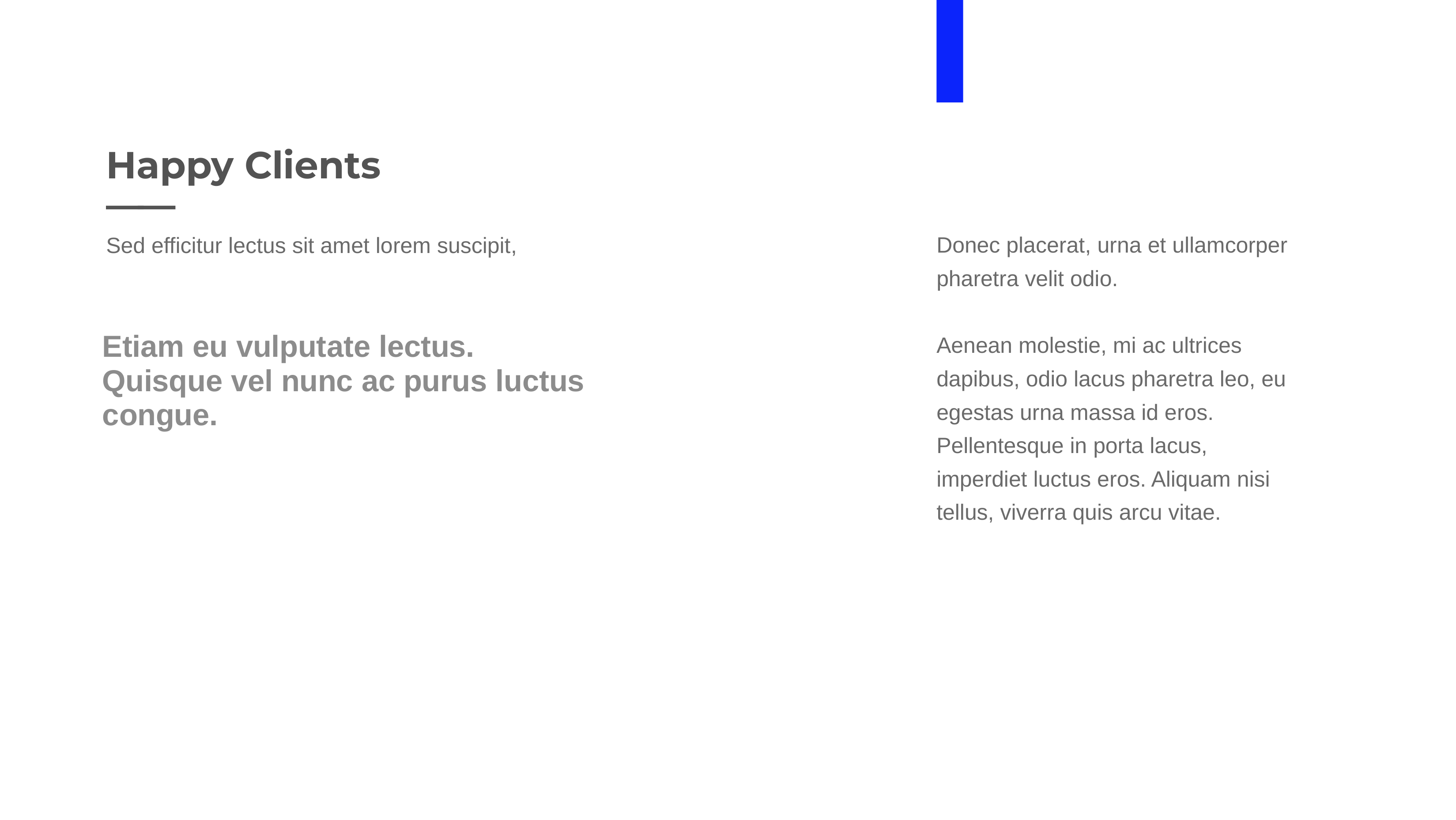

Happy Clients
——
Donec placerat, urna et ullamcorper pharetra velit odio.

Aenean molestie, mi ac ultrices dapibus, odio lacus pharetra leo, eu egestas urna massa id eros. Pellentesque in porta lacus, imperdiet luctus eros. Aliquam nisi tellus, viverra quis arcu vitae.

Sed efficitur lectus sit amet lorem suscipit,
Etiam eu vulputate lectus. Quisque vel nunc ac purus luctus congue.